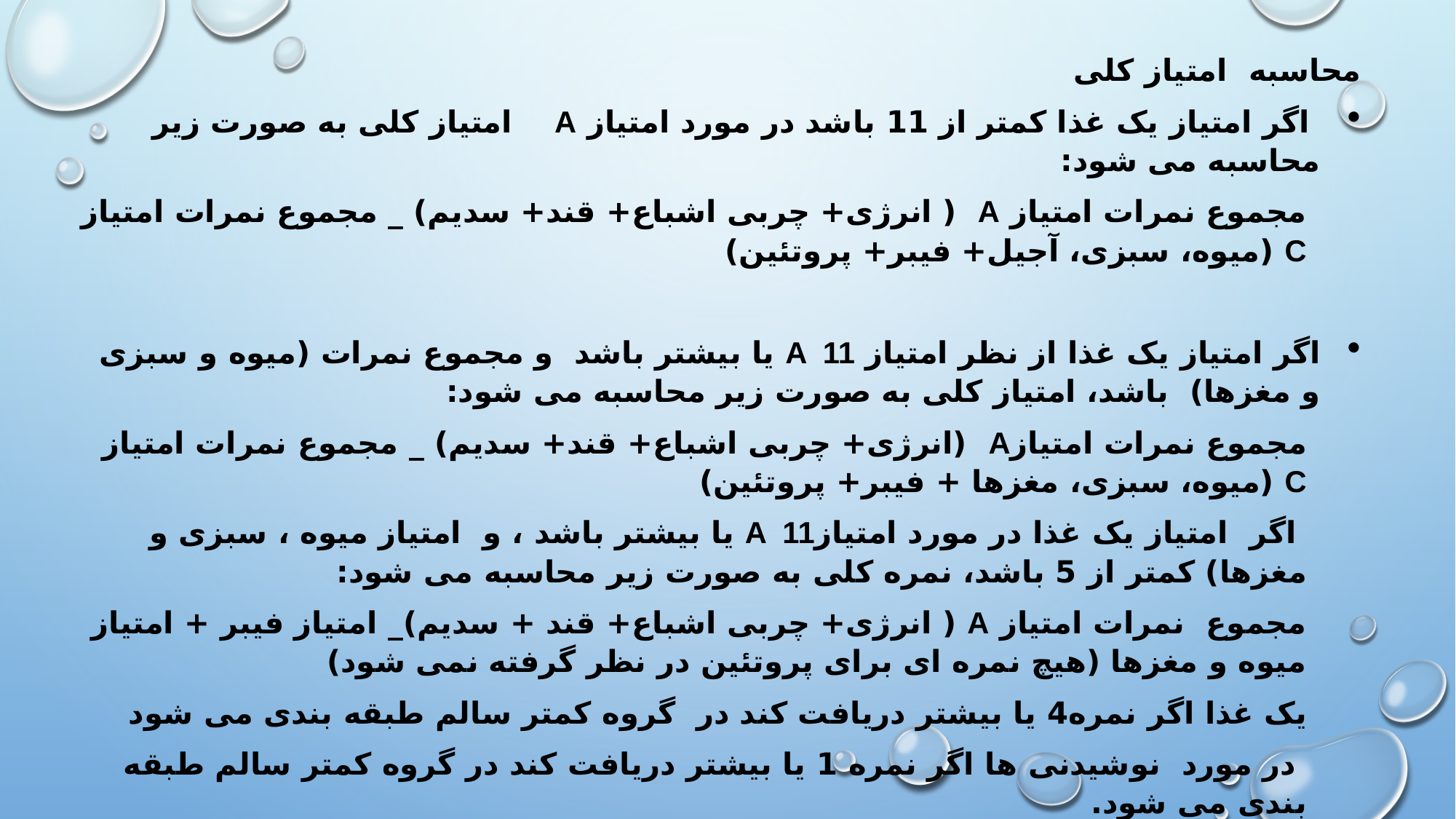

محاسبه  امتیاز کلی
 اگر امتیاز یک غذا کمتر از 11 باشد در مورد امتیاز A    امتیاز کلی به صورت زیر محاسبه می شود:
مجموع نمرات امتیاز A  ( انرژی+ چربی اشباع+ قند+ سدیم) _ مجموع نمرات امتیاز C (میوه، سبزی، آجیل+ فیبر+ پروتئین)

اگر امتیاز یک غذا از نظر امتیاز A  11 یا بیشتر باشد  و مجموع نمرات (میوه و سبزی و مغزها)  باشد، امتیاز کلی به صورت زیر محاسبه می شود:
مجموع نمرات امتیازA  (انرژی+ چربی اشباع+ قند+ سدیم) _ مجموع نمرات امتیاز C (میوه، سبزی، مغزها + فیبر+ پروتئین)
 اگر  امتیاز یک غذا در مورد امتیازA  11 یا بیشتر باشد ، و  امتیاز میوه ، سبزی و مغزها) کمتر از 5 باشد، نمره کلی به صورت زیر محاسبه می شود:
مجموع  نمرات امتیاز A ( انرژی+ چربی اشباع+ قند + سدیم)_ امتیاز فیبر + امتیاز میوه و مغزها (هیچ نمره ای برای پروتئین در نظر گرفته نمی شود)
یک غذا اگر نمره4 یا بیشتر دریافت کند در  گروه کمتر سالم طبقه بندی می شود
 در مورد  نوشیدنی ها اگر نمره 1 یا بیشتر دریافت کند در گروه کمتر سالم طبقه بندی می شود.